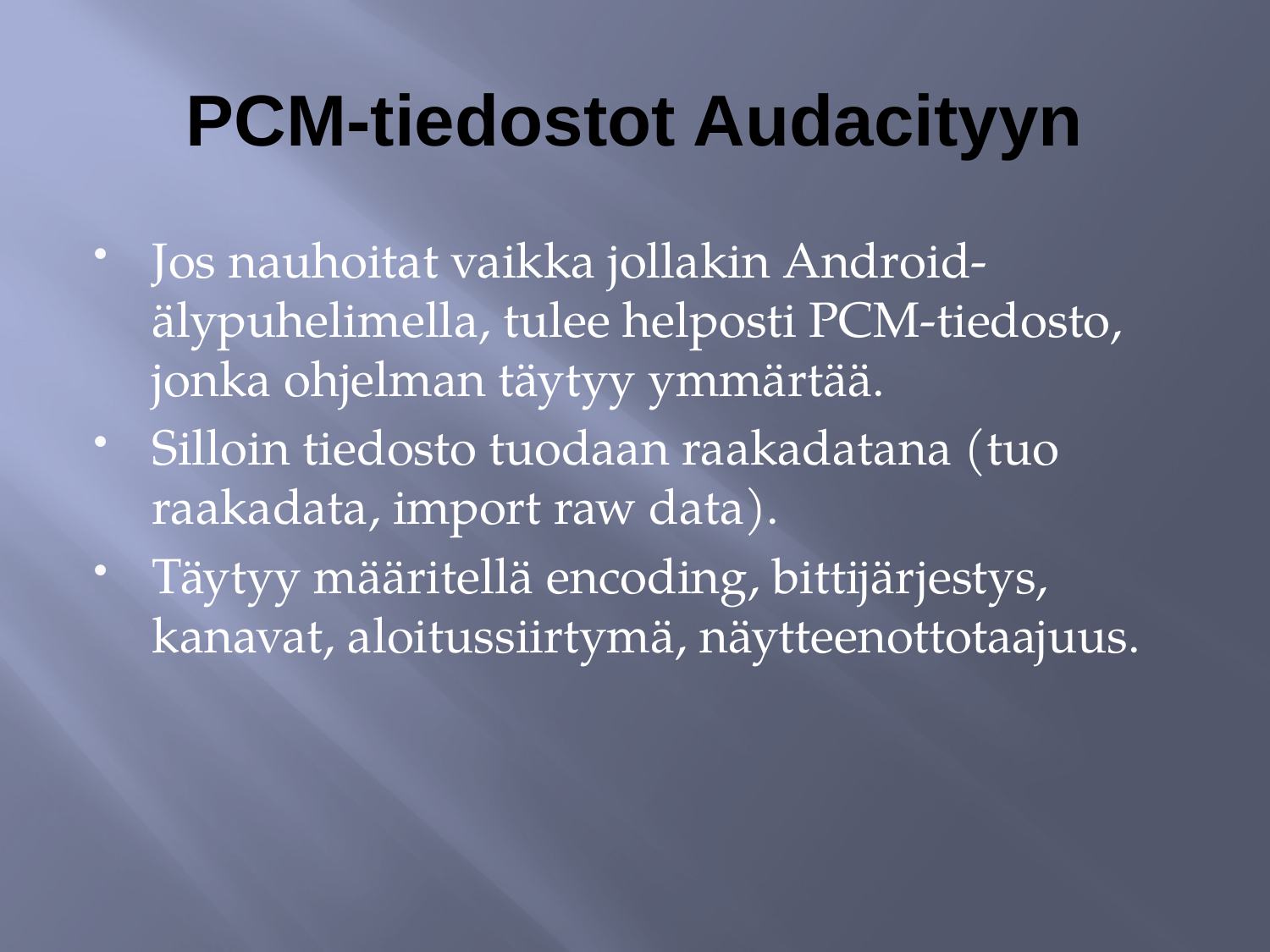

# PCM-tiedostot Audacityyn
Jos nauhoitat vaikka jollakin Android-älypuhelimella, tulee helposti PCM-tiedosto, jonka ohjelman täytyy ymmärtää.
Silloin tiedosto tuodaan raakadatana (tuo raakadata, import raw data).
Täytyy määritellä encoding, bittijärjestys, kanavat, aloitussiirtymä, näytteenottotaajuus.